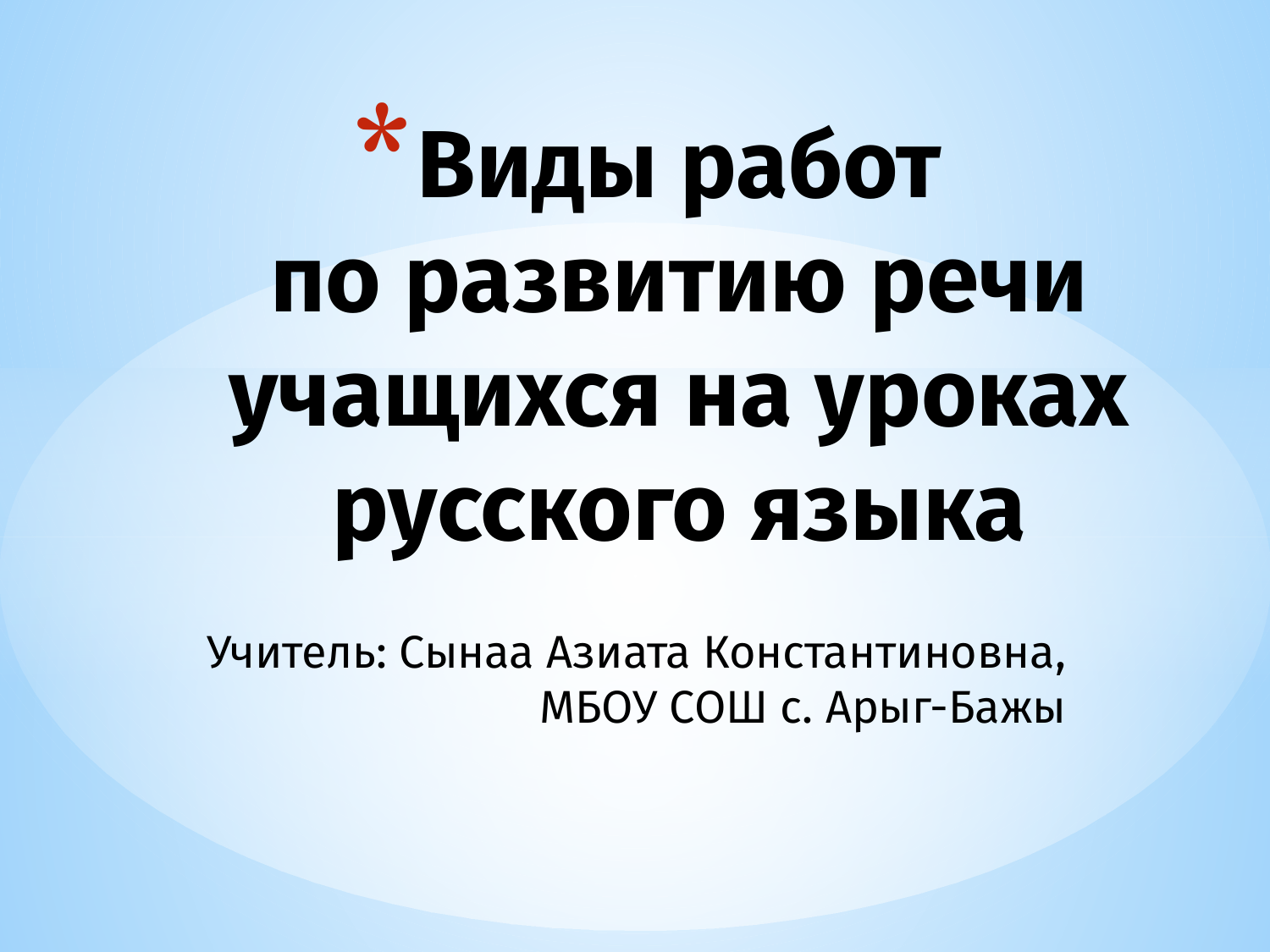

# Виды работ по развитию речи учащихся на уроках русского языка
Учитель: Сынаа Азиата Константиновна, МБОУ СОШ с. Арыг-Бажы